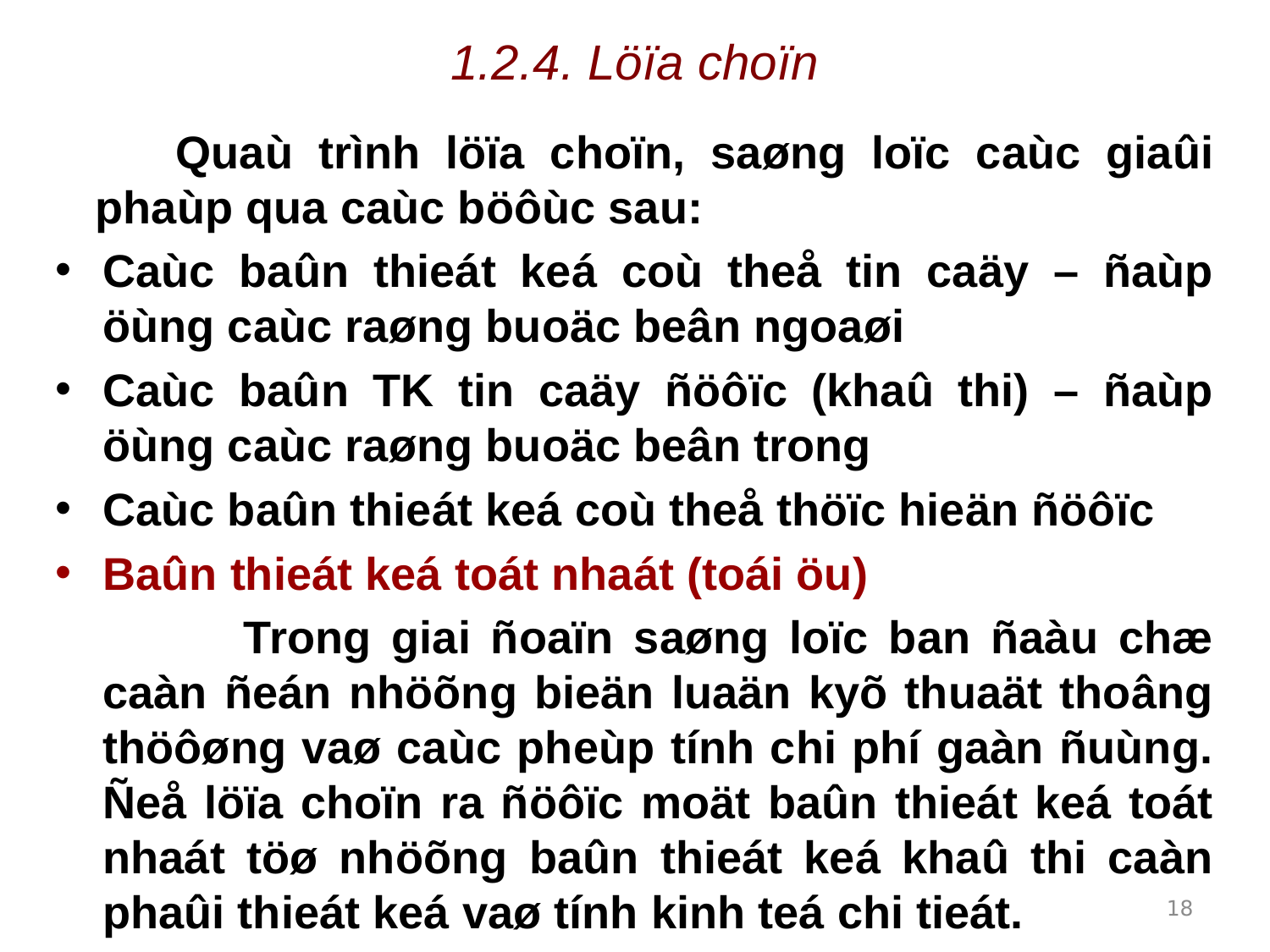

# 1.2.4. Löïa choïn
 Quaù trình löïa choïn, saøng loïc caùc giaûi phaùp qua caùc böôùc sau:
Caùc baûn thieát keá coù theå tin caäy – ñaùp öùng caùc raøng buoäc beân ngoaøi
Caùc baûn TK tin caäy ñöôïc (khaû thi) – ñaùp öùng caùc raøng buoäc beân trong
Caùc baûn thieát keá coù theå thöïc hieän ñöôïc
Baûn thieát keá toát nhaát (toái öu)
     Trong giai ñoaïn saøng loïc ban ñaàu chæ caàn ñeán nhöõng bieän luaän kyõ thuaät thoâng thöôøng vaø caùc pheùp tính chi phí gaàn ñuùng. Ñeå löïa choïn ra ñöôïc moät baûn thieát keá toát nhaát töø nhöõng baûn thieát keá khaû thi caàn phaûi thieát keá vaø tính kinh teá chi tieát.
18